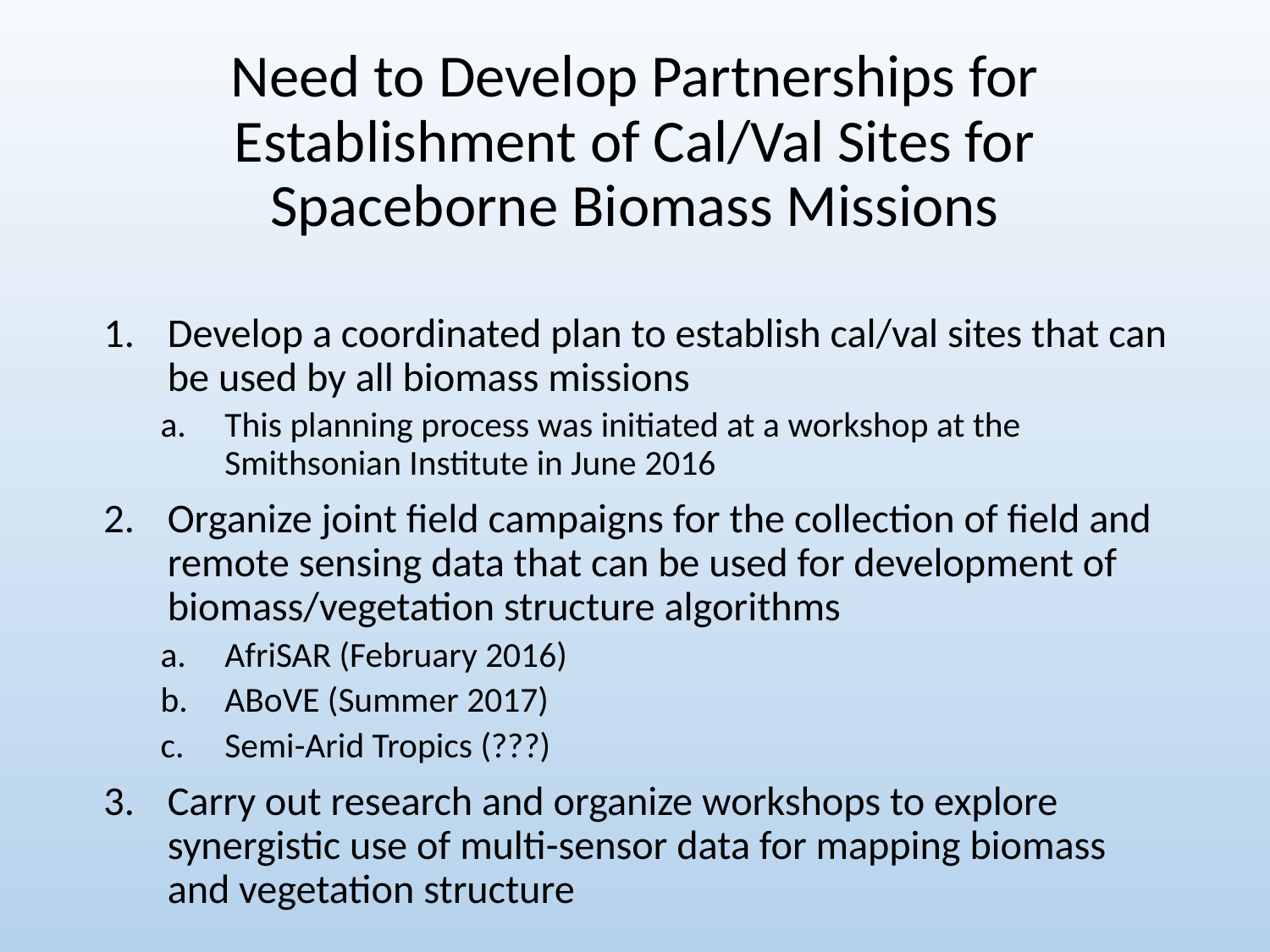

# Need to Develop Partnerships for Establishment of Cal/Val Sites for Spaceborne Biomass Missions
Develop a coordinated plan to establish cal/val sites that can be used by all biomass missions
This planning process was initiated at a workshop at the Smithsonian Institute in June 2016
Organize joint field campaigns for the collection of field and remote sensing data that can be used for development of biomass/vegetation structure algorithms
AfriSAR (February 2016)
ABoVE (Summer 2017)
Semi-Arid Tropics (???)
Carry out research and organize workshops to explore synergistic use of multi-sensor data for mapping biomass and vegetation structure